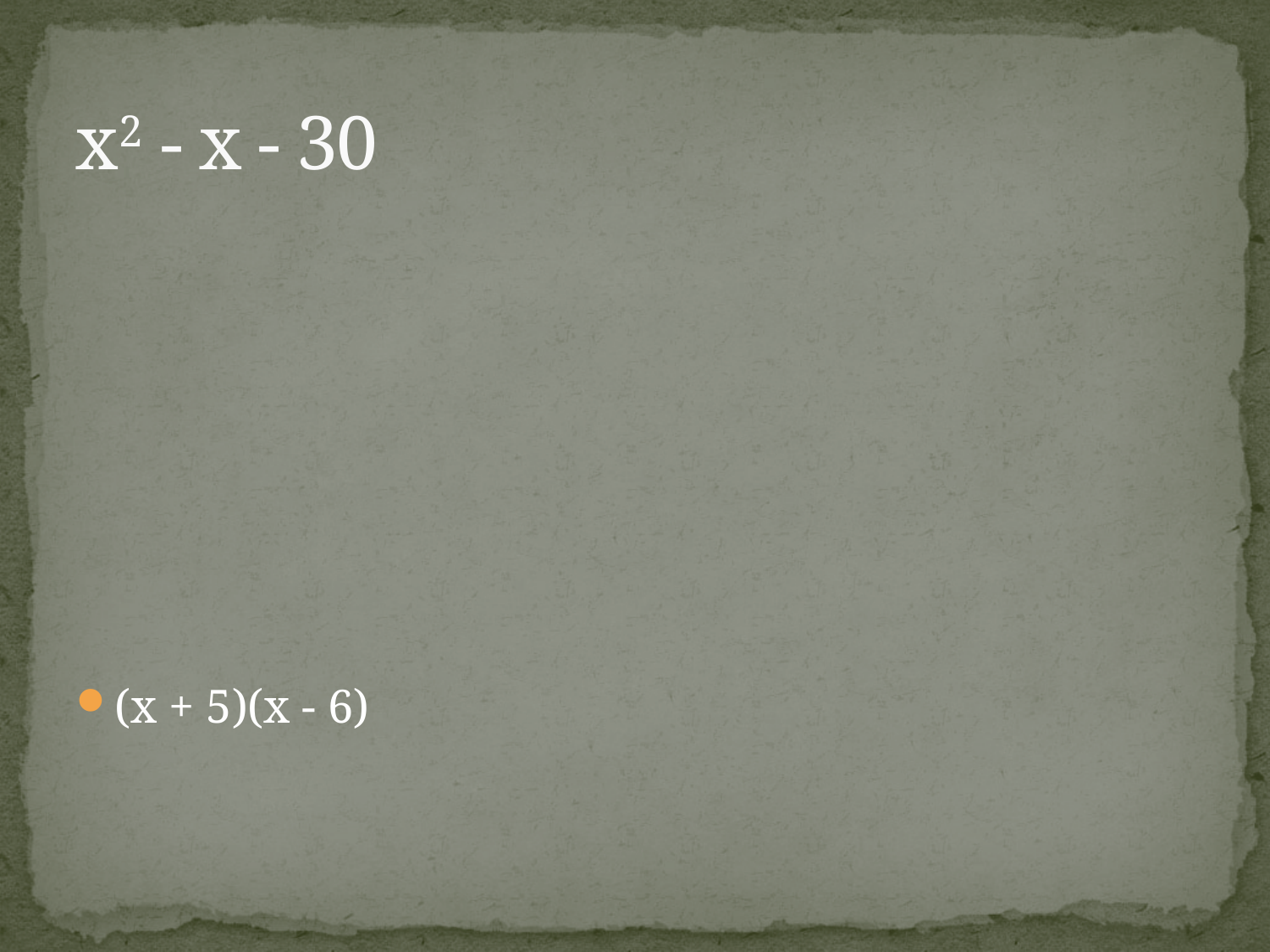

# x2 - x - 30

(x + 5)(x - 6)